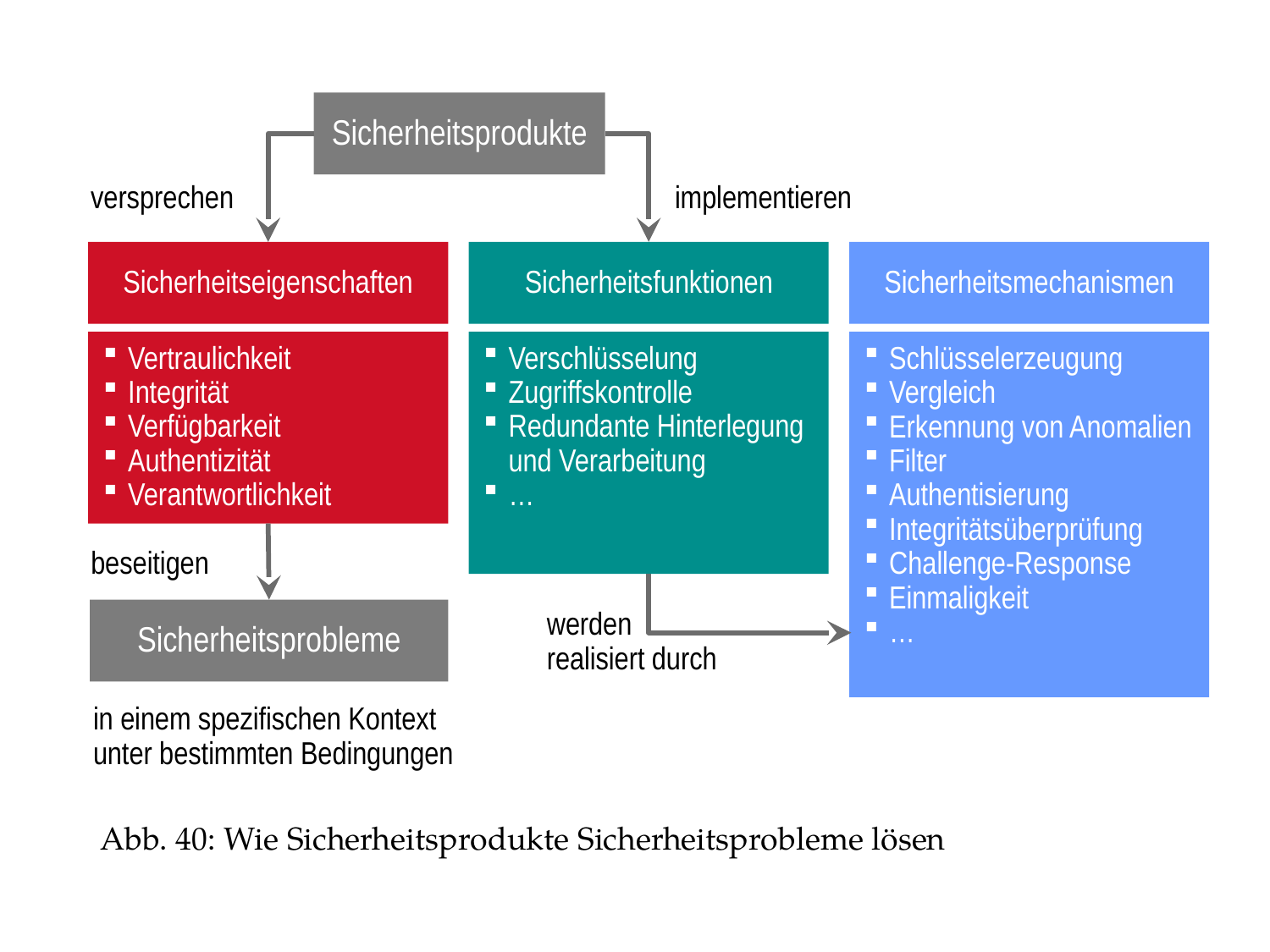

Sicherheitsprodukte
implementieren
versprechen
Sicherheitseigenschaften
Sicherheitsfunktionen
Sicherheitsmechanismen
Verschlüsselung
Zugriffskontrolle
Redundante Hinterlegung und Verarbeitung
…
Vertraulichkeit
Integrität
Verfügbarkeit
Authentizität
Verantwortlichkeit
Schlüsselerzeugung
Vergleich
Erkennung von Anomalien
Filter
Authentisierung
Integritätsüberprüfung
Challenge-Response
Einmaligkeit
…

beseitigen
Sicherheitsprobleme
werden
realisiert durch

in einem spezifischen Kontext
unter bestimmten Bedingungen
Abb. 40: Wie Sicherheitsprodukte Sicherheitsprobleme lösen